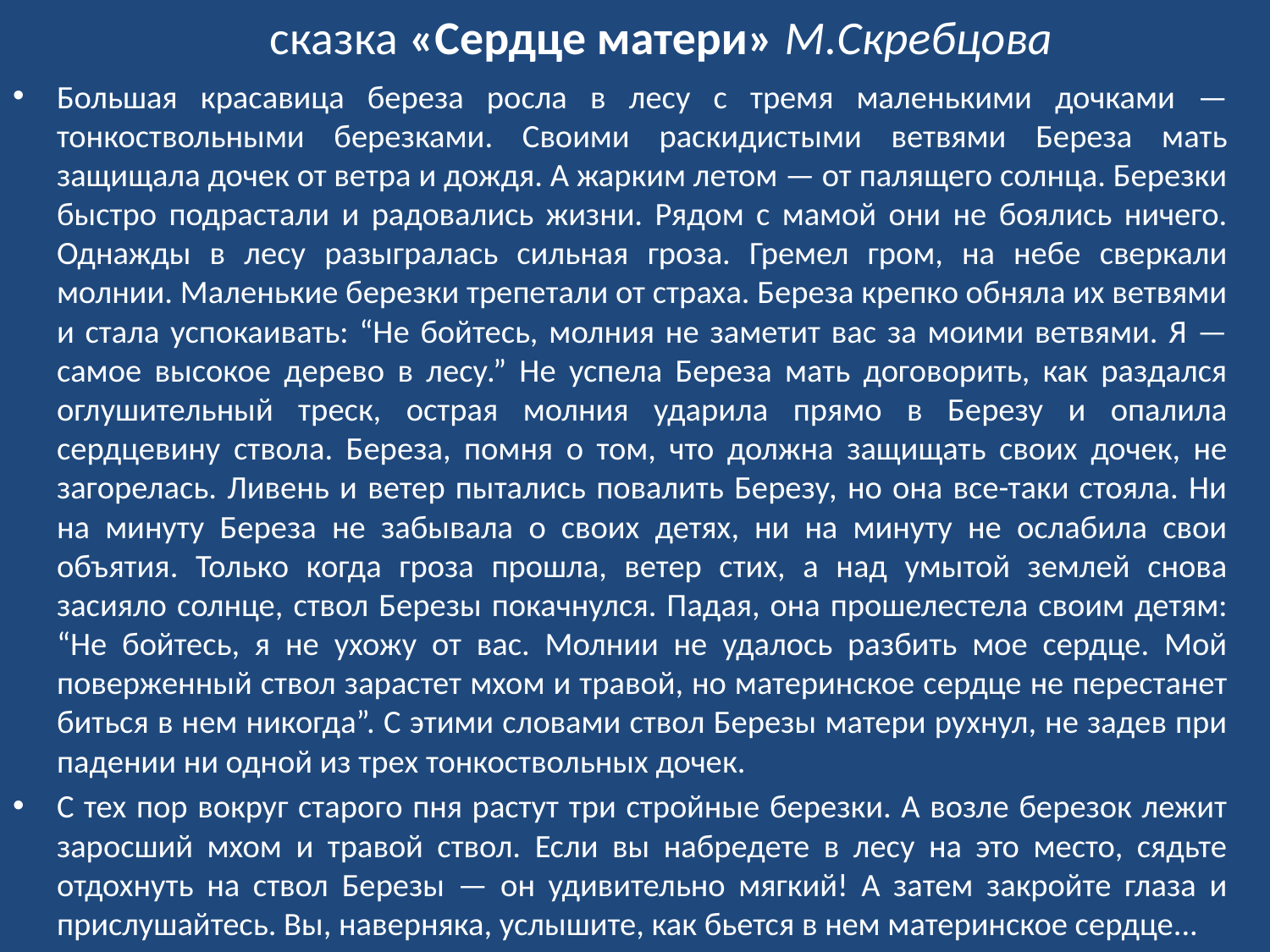

# сказка «Сердце матери» М.Скребцова
Большая красавица береза росла в лесу с тремя маленькими дочками — тонкоствольными березками. Своими раскидистыми ветвями Береза мать защищала дочек от ветра и дождя. А жарким летом — от палящего солнца. Березки быстро подрастали и радовались жизни. Рядом с мамой они не боялись ничего. Однажды в лесу разыгралась сильная гроза. Гремел гром, на небе сверкали молнии. Маленькие березки трепетали от страха. Береза крепко обняла их ветвями и стала успокаивать: “Не бойтесь, молния не заметит вас за моими ветвями. Я — самое высокое дерево в лесу.” Не успела Береза мать договорить, как раздался оглушительный треск, острая молния ударила прямо в Березу и опалила сердцевину ствола. Береза, помня о том, что должна защищать своих дочек, не загорелась. Ливень и ветер пытались повалить Березу, но она все-таки стояла. Ни на минуту Береза не забывала о своих детях, ни на минуту не ослабила свои объятия. Только когда гроза прошла, ветер стих, а над умытой землей снова засияло солнце, ствол Березы покачнулся. Падая, она прошелестела своим детям: “Не бойтесь, я не ухожу от вас. Молнии не удалось разбить мое сердце. Мой поверженный ствол зарастет мхом и травой, но материнское сердце не перестанет биться в нем никогда”. С этими словами ствол Березы матери рухнул, не задев при падении ни одной из трех тонкоствольных дочек.
С тех пор вокруг старого пня растут три стройные березки. А возле березок лежит заросший мхом и травой ствол. Если вы набредете в лесу на это место, сядьте отдохнуть на ствол Березы — он удивительно мягкий! А затем закройте глаза и прислушайтесь. Вы, наверняка, услышите, как бьется в нем материнское сердце...